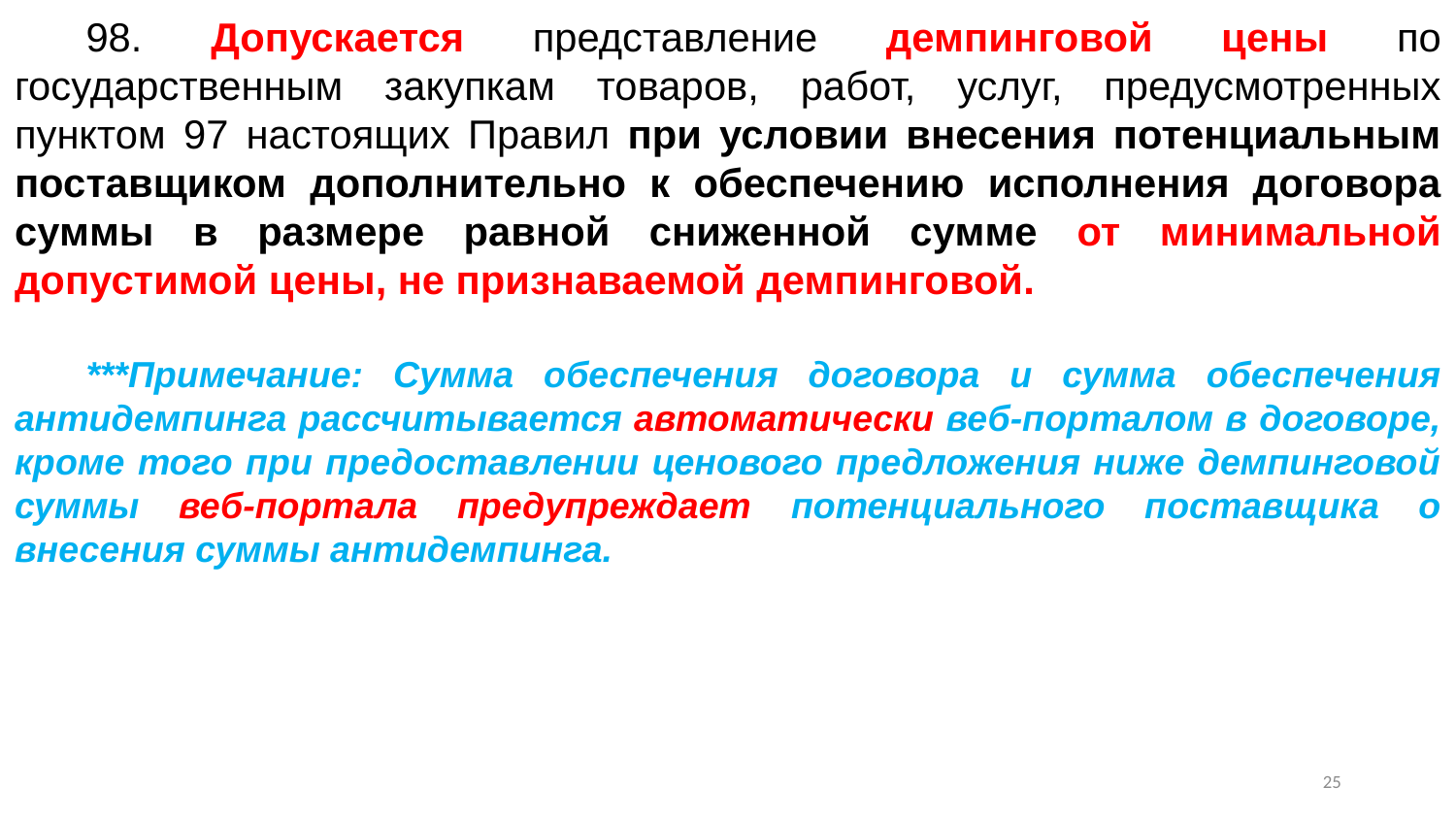

98. Допускается представление демпинговой цены по государственным закупкам товаров, работ, услуг, предусмотренных пунктом 97 настоящих Правил при условии внесения потенциальным поставщиком дополнительно к обеспечению исполнения договора суммы в размере равной сниженной сумме от минимальной допустимой цены, не признаваемой демпинговой.

***Примечание: Сумма обеспечения договора и сумма обеспечения антидемпинга рассчитывается автоматически веб-порталом в договоре, кроме того при предоставлении ценового предложения ниже демпинговой суммы веб-портала предупреждает потенциального поставщика о внесения суммы антидемпинга.

25